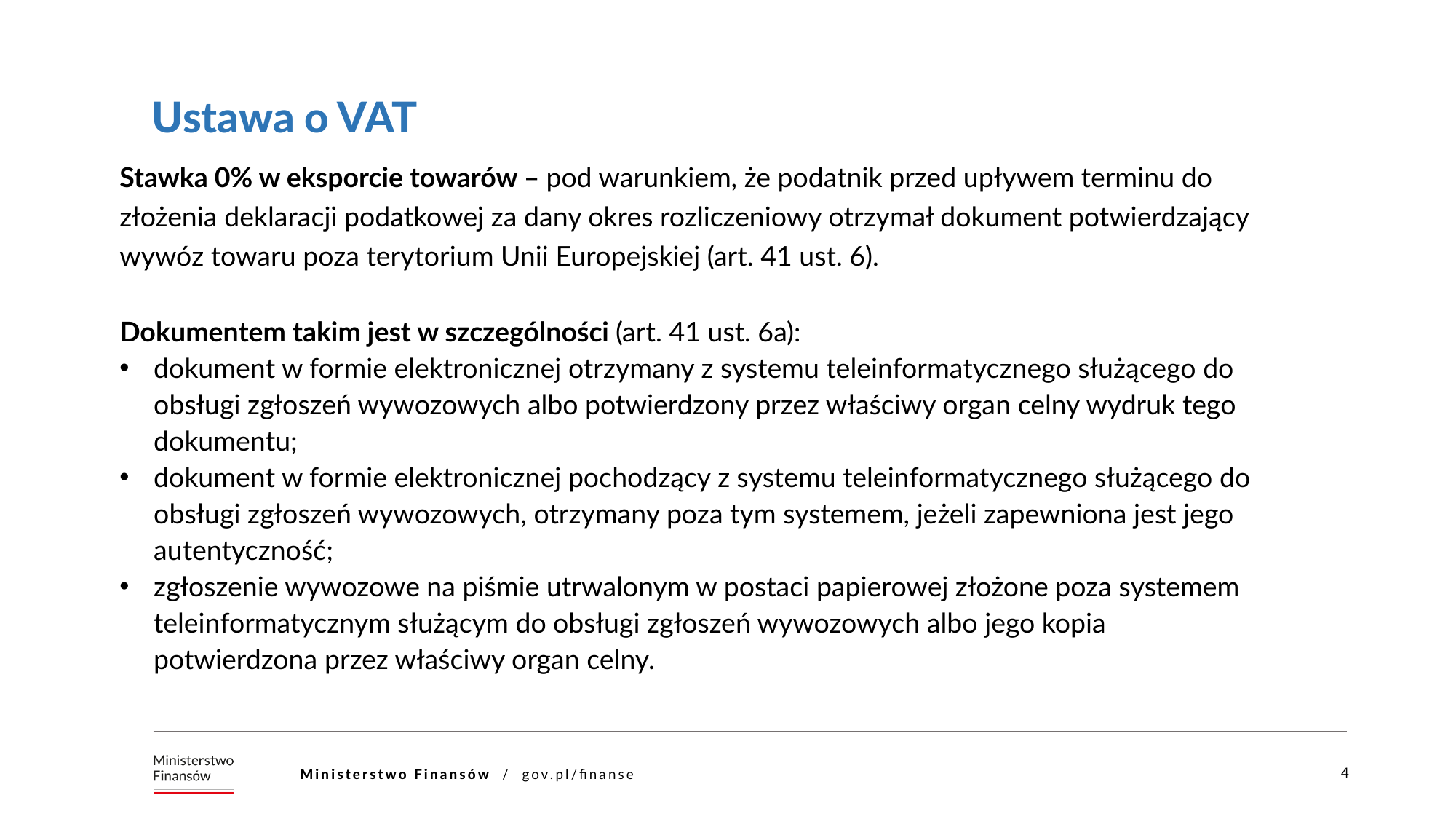

Ustawa o VAT
Stawka 0% w eksporcie towarów – pod warunkiem, że podatnik przed upływem terminu do złożenia deklaracji podatkowej za dany okres rozliczeniowy otrzymał dokument potwierdzający wywóz towaru poza terytorium Unii Europejskiej (art. 41 ust. 6).

Dokumentem takim jest w szczególności (art. 41 ust. 6a):
dokument w formie elektronicznej otrzymany z systemu teleinformatycznego służącego do obsługi zgłoszeń wywozowych albo potwierdzony przez właściwy organ celny wydruk tego dokumentu;
dokument w formie elektronicznej pochodzący z systemu teleinformatycznego służącego do obsługi zgłoszeń wywozowych, otrzymany poza tym systemem, jeżeli zapewniona jest jego autentyczność;
zgłoszenie wywozowe na piśmie utrwalonym w postaci papierowej złożone poza systemem teleinformatycznym służącym do obsługi zgłoszeń wywozowych albo jego kopia potwierdzona przez właściwy organ celny.